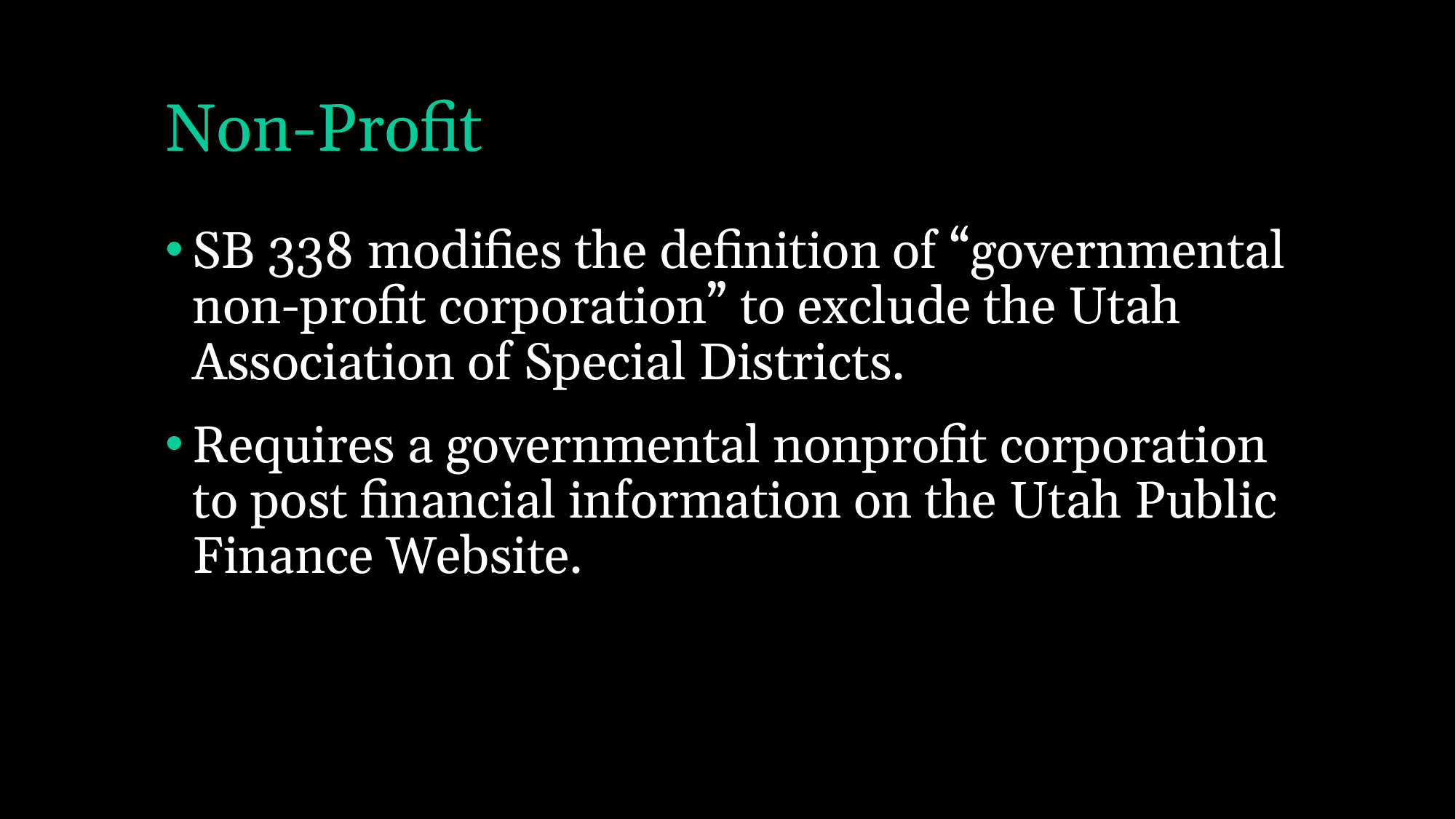

# Non-Profit
SB 338 modifies the definition of “governmental non-profit corporation” to exclude the Utah Association of Special Districts.
Requires a governmental nonprofit corporation to post financial information on the Utah Public Finance Website.